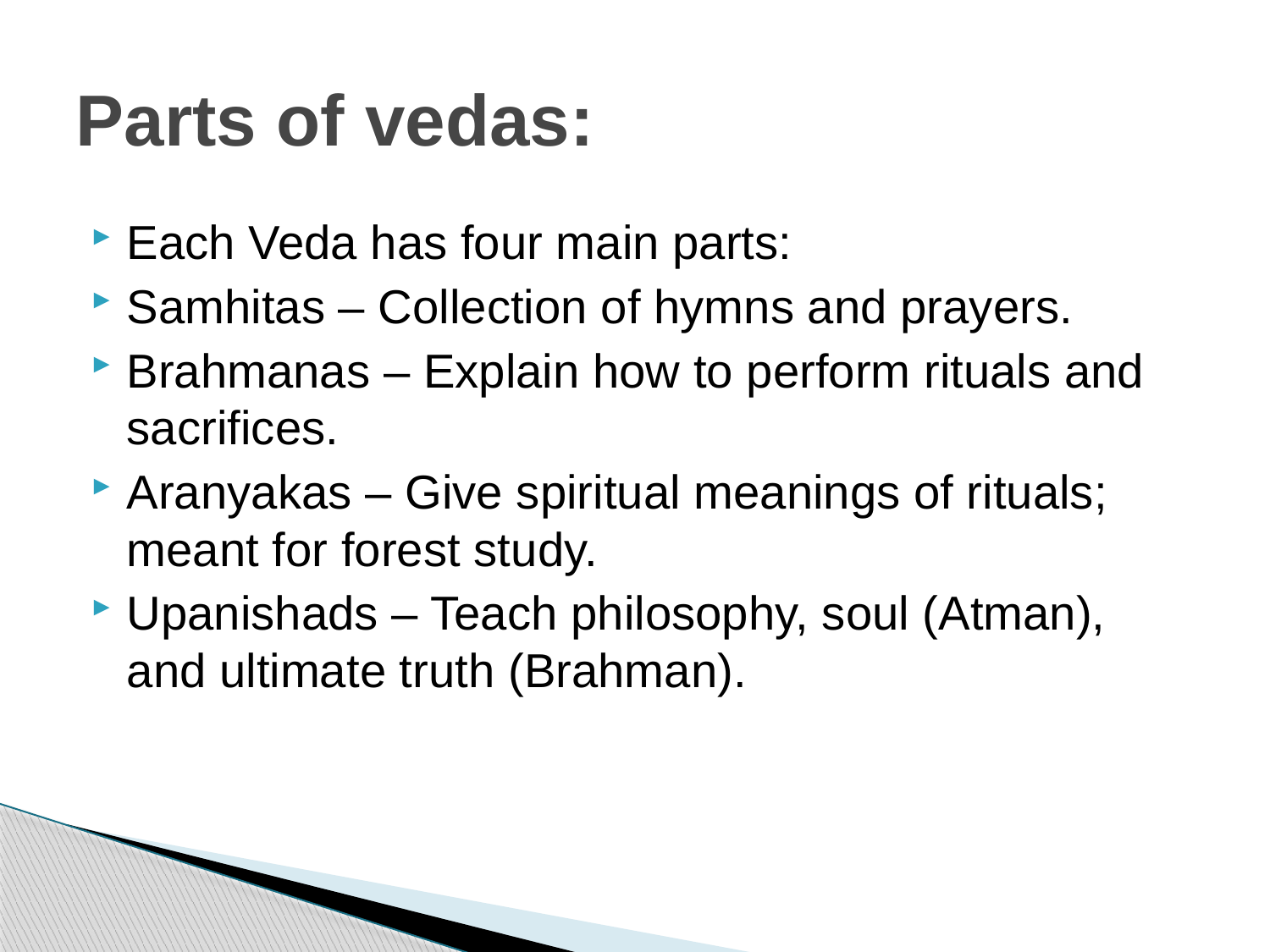

# Parts of vedas:
Each Veda has four main parts:
Samhitas – Collection of hymns and prayers.
Brahmanas – Explain how to perform rituals and sacrifices.
Aranyakas – Give spiritual meanings of rituals; meant for forest study.
Upanishads – Teach philosophy, soul (Atman), and ultimate truth (Brahman).